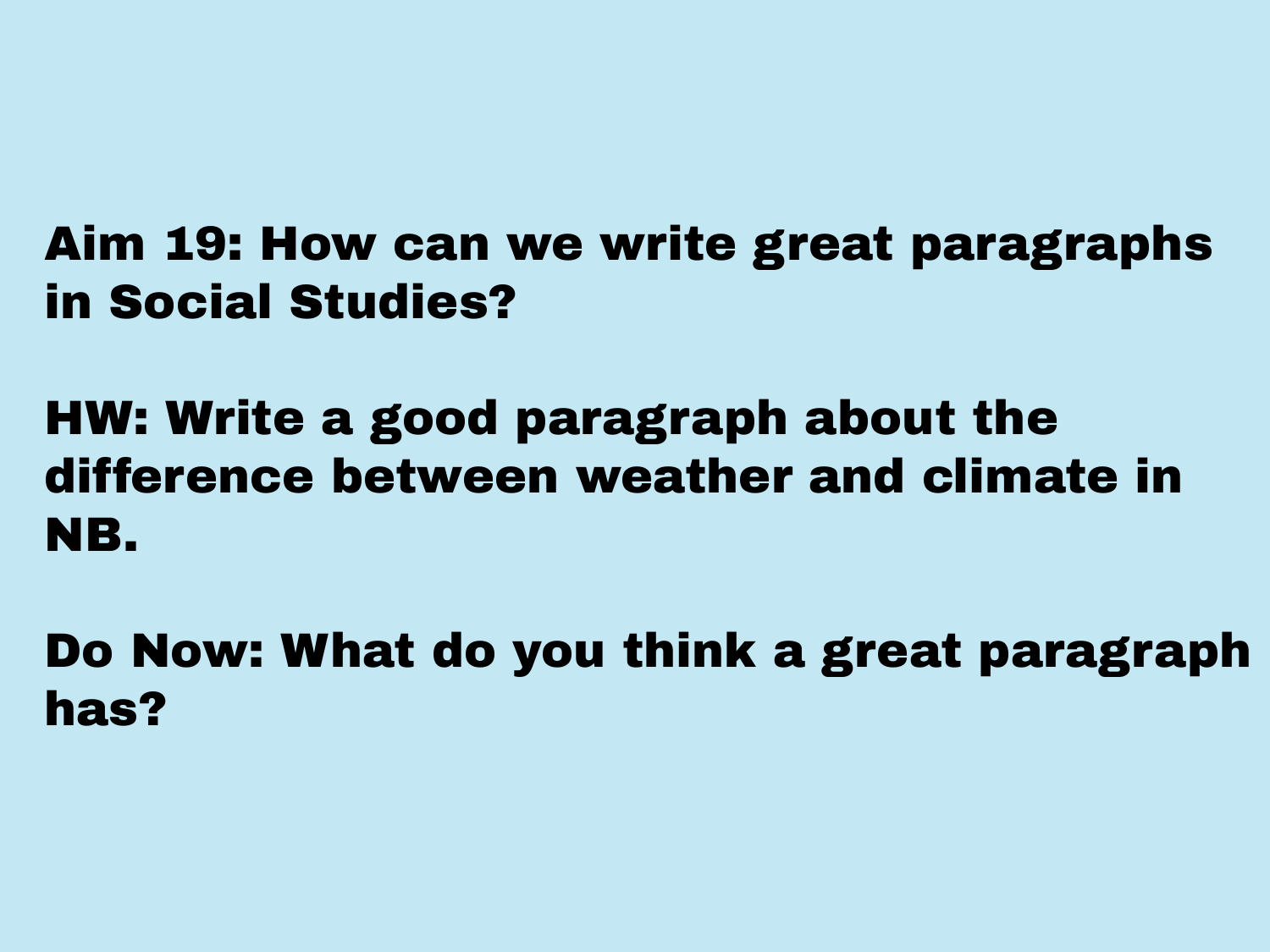

# Aim 19: How can we write great paragraphs in Social Studies? HW: Write a good paragraph about the difference between weather and climate in NB. Do Now: What do you think a great paragraph has?